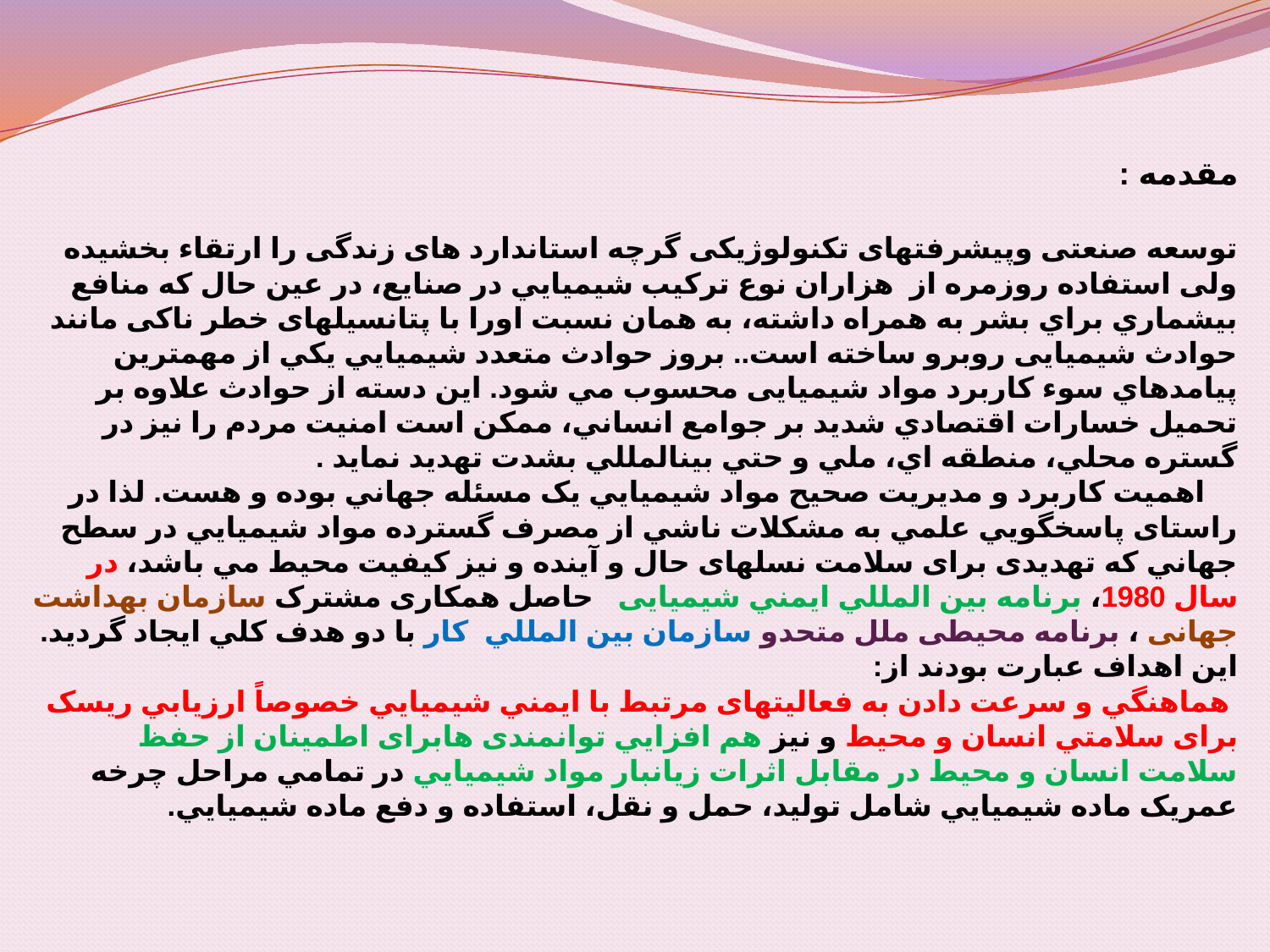

# مقدمه : توسعه صنعتی وپیشرفتهای تکنولوژیکی گرچه استاندارد های زندگی را ارتقاء بخشیده ولی استفاده روزمره از  هزاران نوع تركيب شيميايي در صنايع، در عین حال که منافع بيشماري براي بشر به همراه داشته، به همان نسبت اورا با پتانسیلهای خطر ناکی مانند حوادث شیمیایی روبرو ساخته است.. بروز حوادث متعدد شيميايي يكي از مهمترين پيامدهاي سوء كاربرد مواد شیمیایی محسوب مي شود. این دسته از حوادث علاوه بر تحميل خسارات اقتصادي شديد بر جوامع انساني، ممكن است امنيت مردم را نيز در گستره محلي، منطقه اي، ملي و حتي بين­المللي بشدت تهديد نمايد . اهميت كاربرد و مديريت صحيح مواد شيميايي يک مسئله جهاني بوده و هست. لذا در راستای پاسخگويي علمي به مشكلات ناشي از مصرف گسترده مواد شيميايي در سطح جهاني كه تهديدی برای سلامت نسلهای حال و آينده و نيز كيفيت محيط مي باشد، در سال 1980، برنامه بين المللي ايمني شيميايی   حاصل همکاری مشترک سازمان بهداشت جهانی ، برنامه محیطی ملل متحدو سازمان بين المللي  کار با دو هدف كلي ايجاد گرديد. اين اهداف عبارت بودند از: هماهنگي و سرعت دادن به فعاليتهای مرتبط با ايمني شيميايي خصوصاً ارزيابي ريسک برای سلامتي انسان و محيط و نيز هم افزايي توانمندی هابرای اطمينان از حفظ سلامت انسان و محيط در مقابل اثرات زيانبار مواد شيميايي در تمامي مراحل چرخه عمريک ماده شيميايي شامل توليد، حمل و نقل، استفاده و دفع ماده شيميايي.